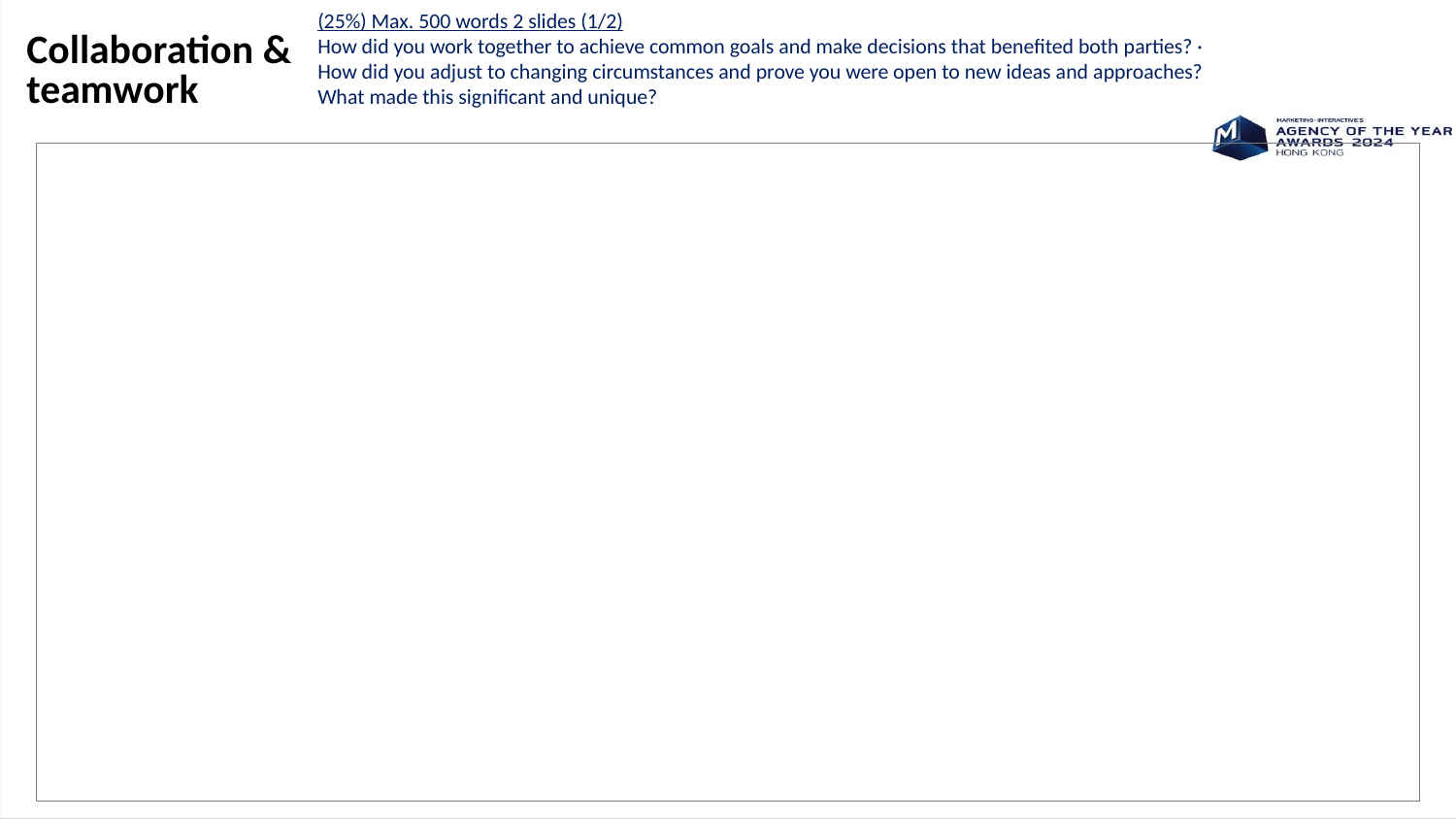

Collaboration & teamwork
(25%) Max. 500 words 2 slides (1/2)
How did you work together to achieve common goals and make decisions that benefited both parties? ·  How did you adjust to changing circumstances and prove you were open to new ideas and approaches? What made this significant and unique?
|  |
| --- |